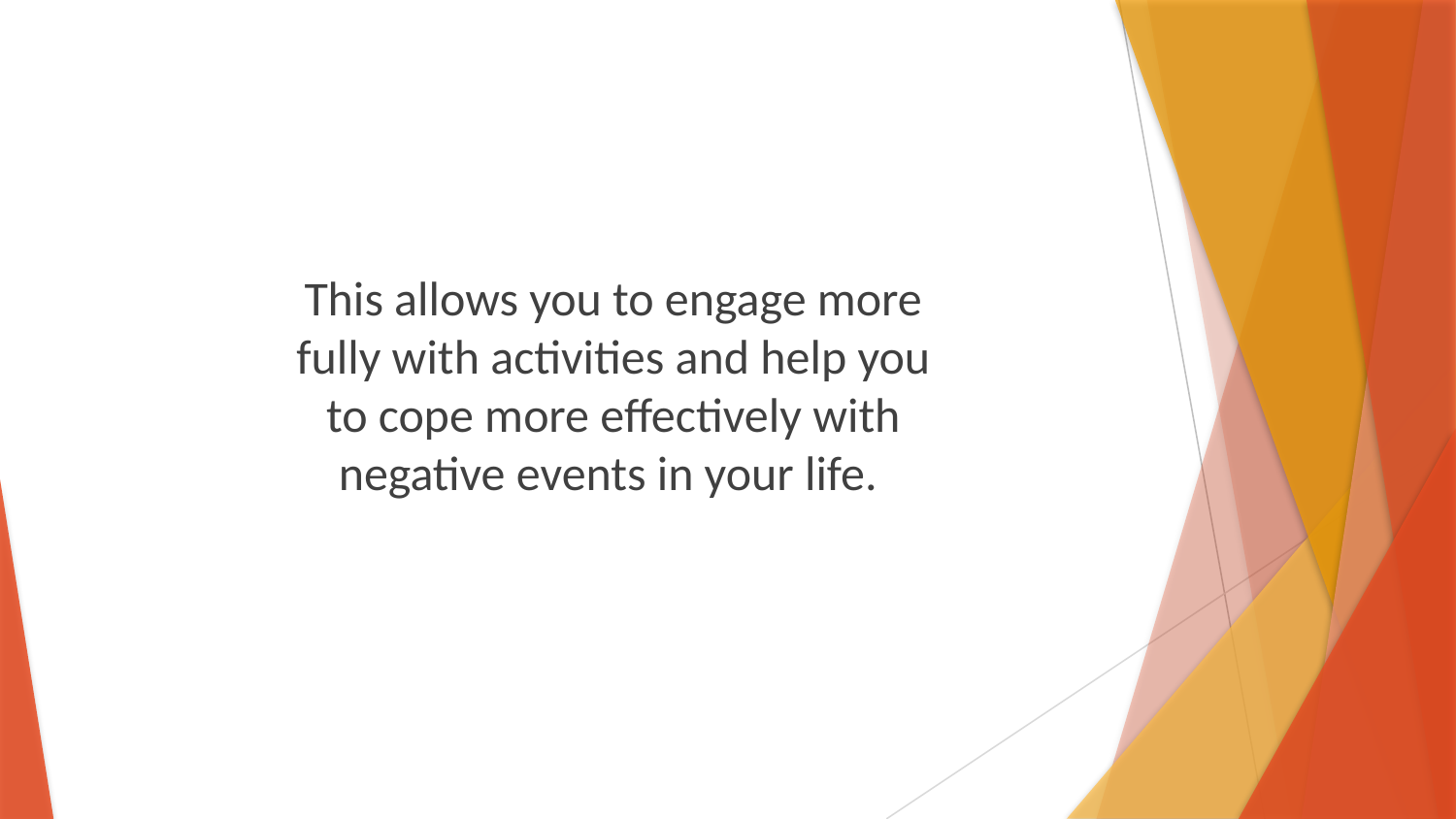

This allows you to engage more fully with activities and help you to cope more effectively with negative events in your life.